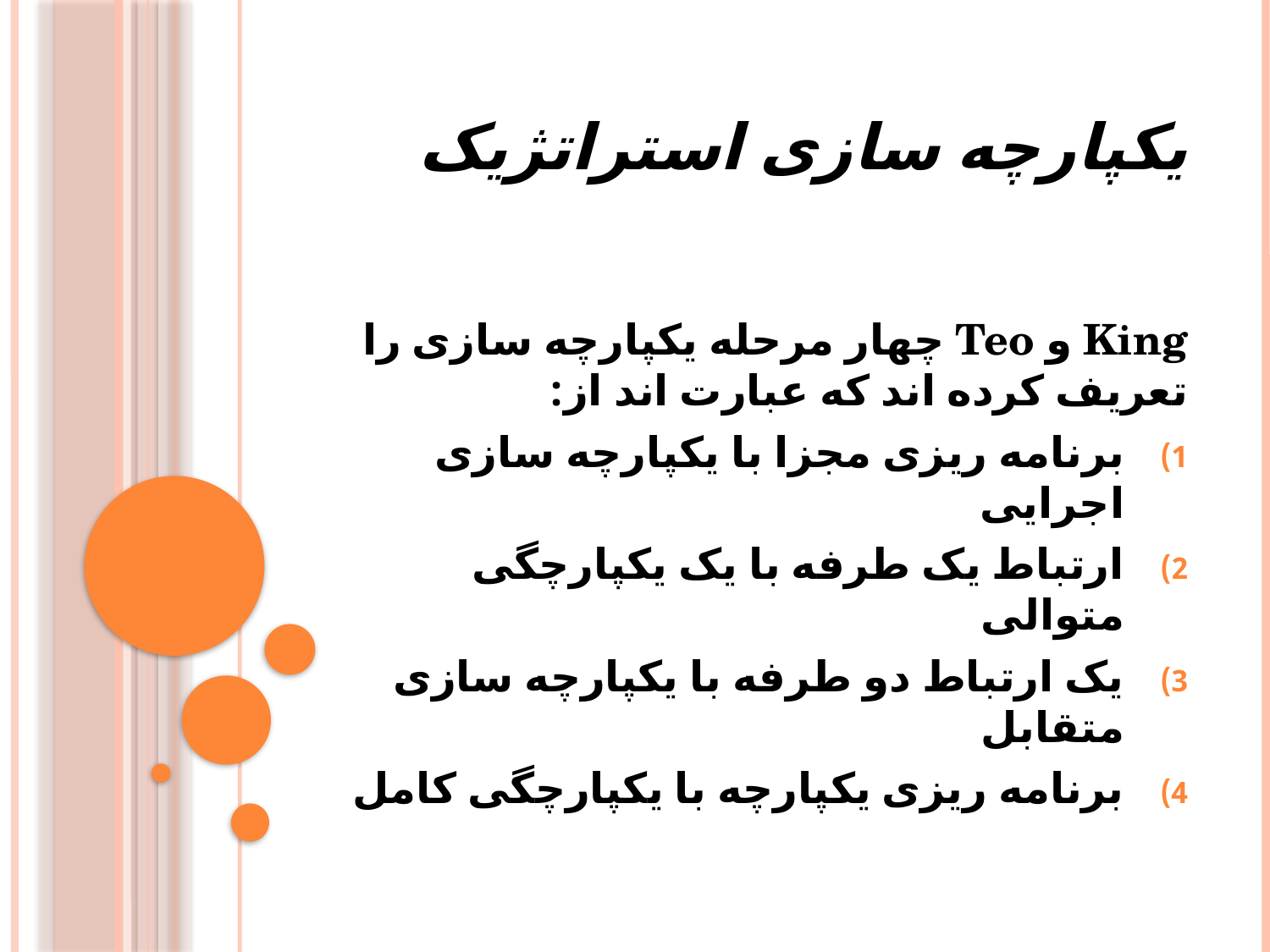

# یکپارچه سازی استراتژیک

King و Teo چهار مرحله یکپارچه سازی را تعریف کرده اند که عبارت اند از:
برنامه ریزی مجزا با یکپارچه سازی اجرایی
ارتباط یک طرفه با یک یکپارچگی متوالی
یک ارتباط دو طرفه با یکپارچه سازی متقابل
برنامه ریزی یکپارچه با یکپارچگی کامل